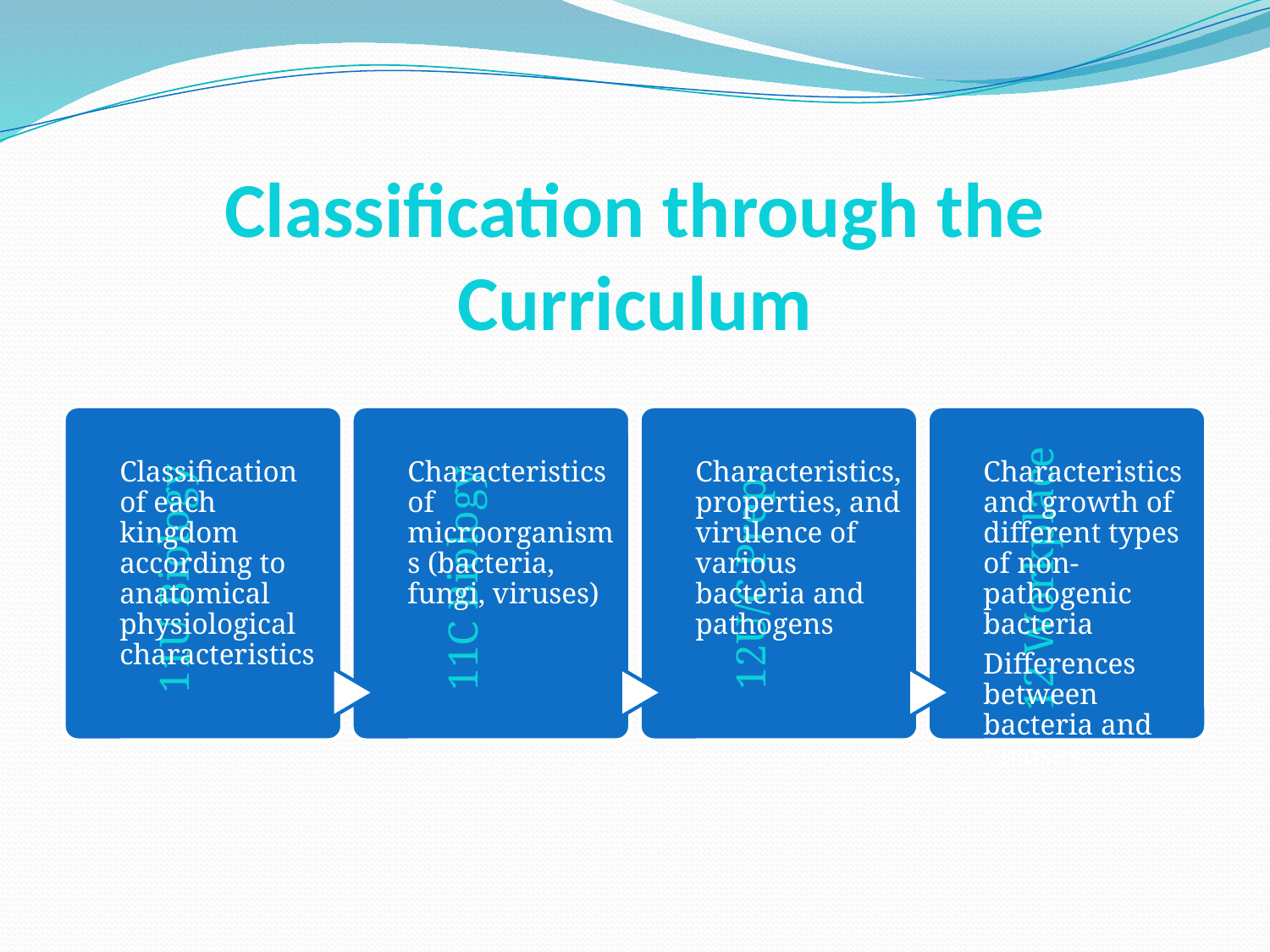

# Classification through the Curriculum
11U Biology

Classification of each kingdom according to anatomical physiological characteristics
11C Biology

Characteristics of microorganisms (bacteria, fungi, viruses)
12U/C Prep.

Characteristics, properties, and virulence of various bacteria and pathogens
12 Workplace

Characteristics and growth of different types of non-pathogenic bacteria
Differences between bacteria and viruses